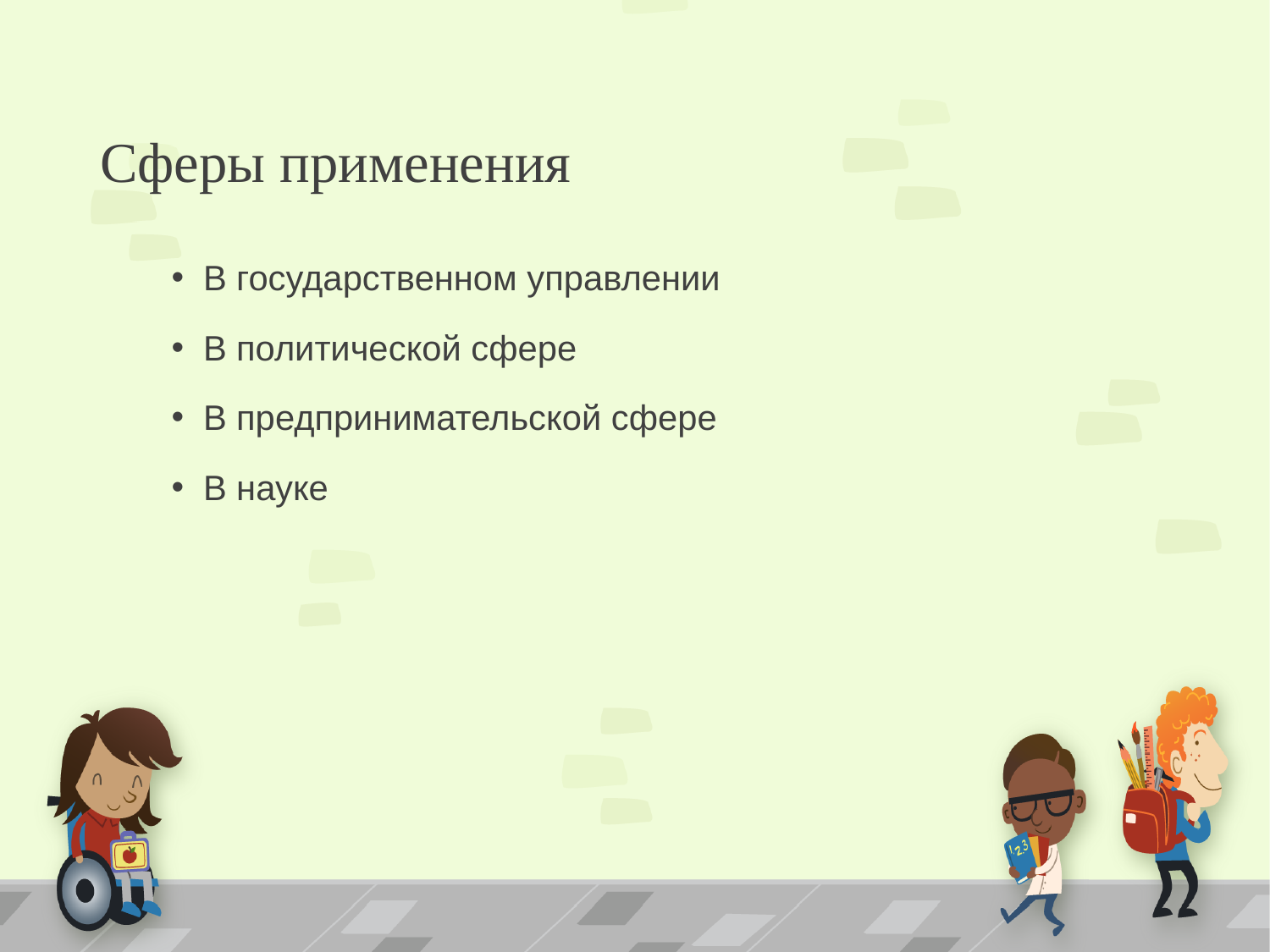

# Сферы применения
В государственном управлении
В политической сфере
В предпринимательской сфере
В науке